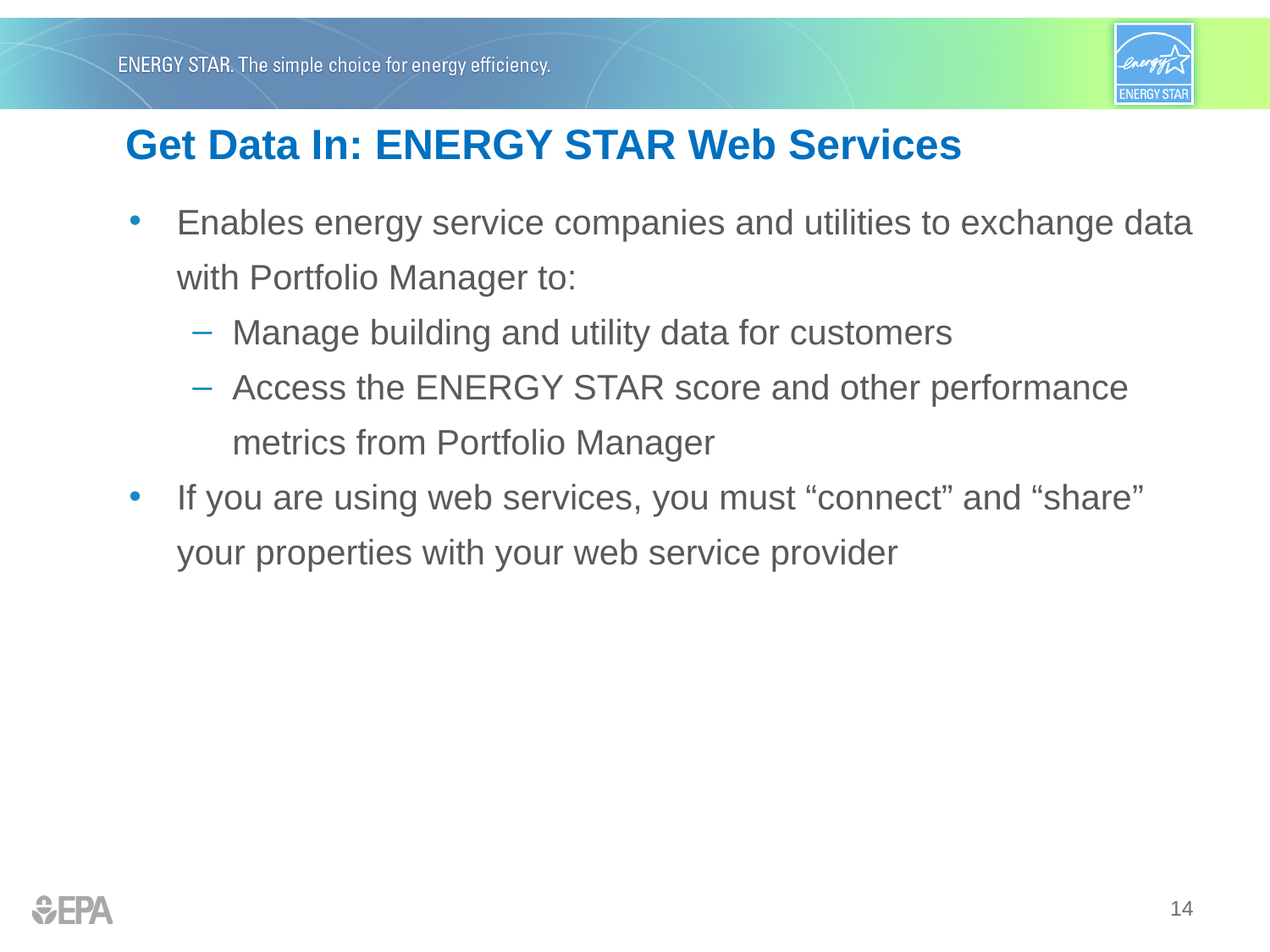

# Get Data In: ENERGY STAR Web Services
Enables energy service companies and utilities to exchange data with Portfolio Manager to:
Manage building and utility data for customers
Access the ENERGY STAR score and other performance metrics from Portfolio Manager
If you are using web services, you must “connect” and “share” your properties with your web service provider
14